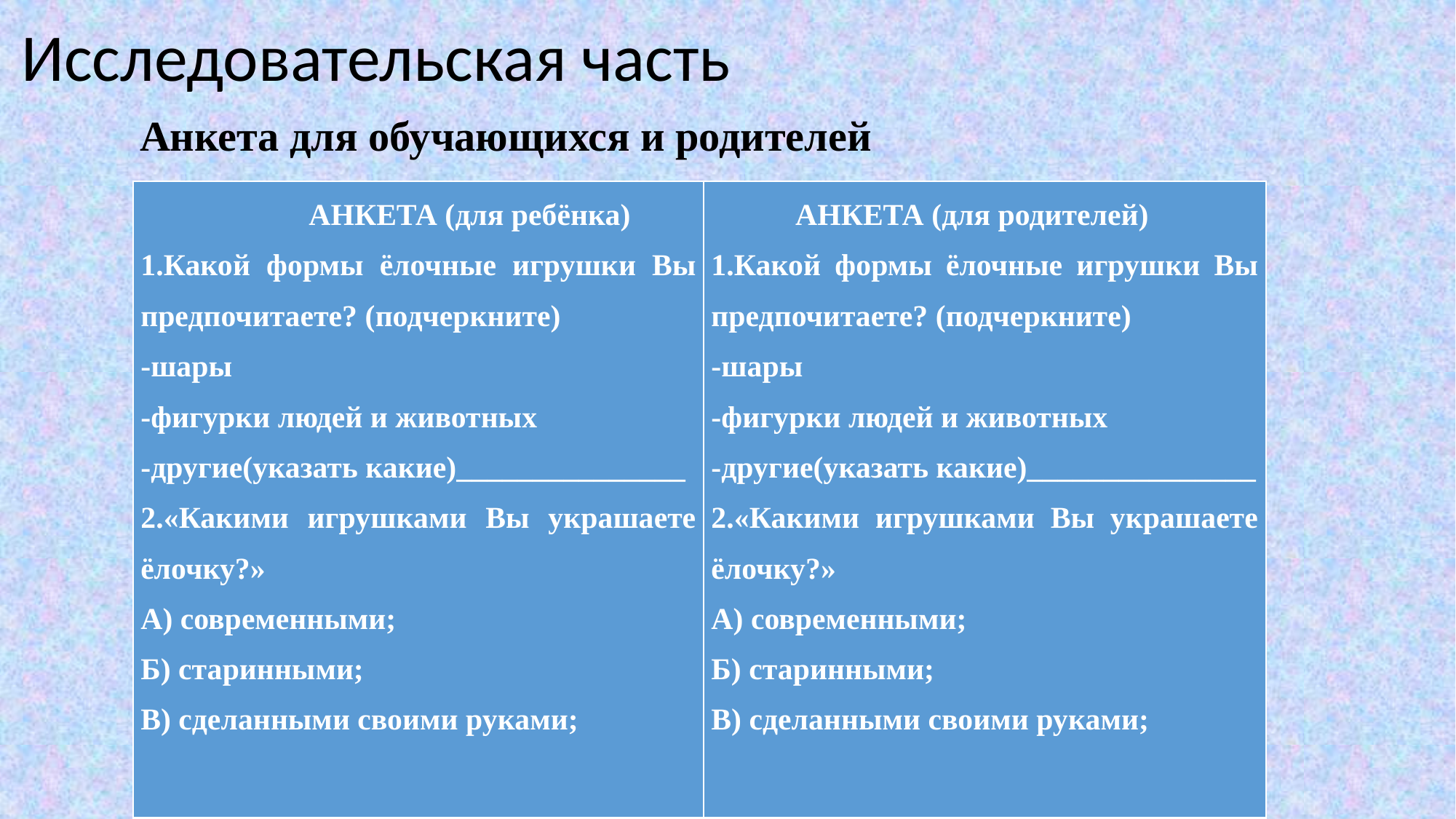

# Исследовательская часть
  Анкета для обучающихся и родителей

| АНКЕТА (для ребёнка) 1.Какой формы ёлочные игрушки Вы предпочитаете? (подчеркните) -шары -фигурки людей и животных -другие(указать какие)\_\_\_\_\_\_\_\_\_\_\_\_\_\_\_ 2.«Какими игрушками Вы украшаете ёлочку?» А) современными; Б) старинными; В) сделанными своими руками; | АНКЕТА (для родителей) 1.Какой формы ёлочные игрушки Вы предпочитаете? (подчеркните) -шары -фигурки людей и животных -другие(указать какие)\_\_\_\_\_\_\_\_\_\_\_\_\_\_\_ 2.«Какими игрушками Вы украшаете ёлочку?» А) современными; Б) старинными; В) сделанными своими руками; |
| --- | --- |